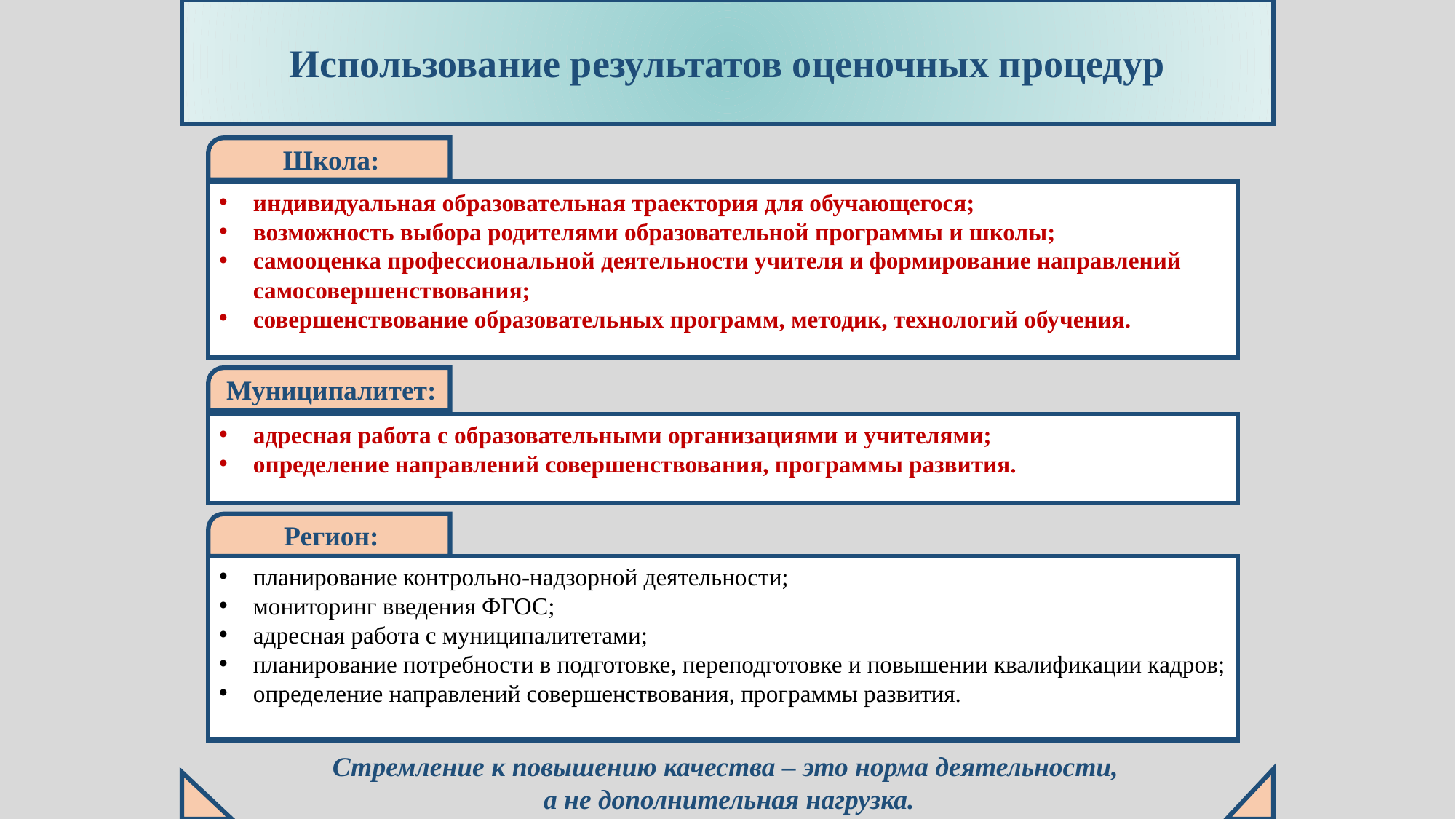

Использование результатов оценочных процедур
Школа:
индивидуальная образовательная траектория для обучающегося;
возможность выбора родителями образовательной программы и школы;
самооценка профессиональной деятельности учителя и формирование направлений самосовершенствования;
совершенствование образовательных программ, методик, технологий обучения.

Муниципалитет:
адресная работа с образовательными организациями и учителями;
определение направлений совершенствования, программы развития.
Регион:
планирование контрольно-надзорной деятельности;
мониторинг введения ФГОС;
адресная работа с муниципалитетами;
планирование потребности в подготовке, переподготовке и повышении квалификации кадров;
определение направлений совершенствования, программы развития.
Стремление к повышению качества – это норма деятельности,
а не дополнительная нагрузка.